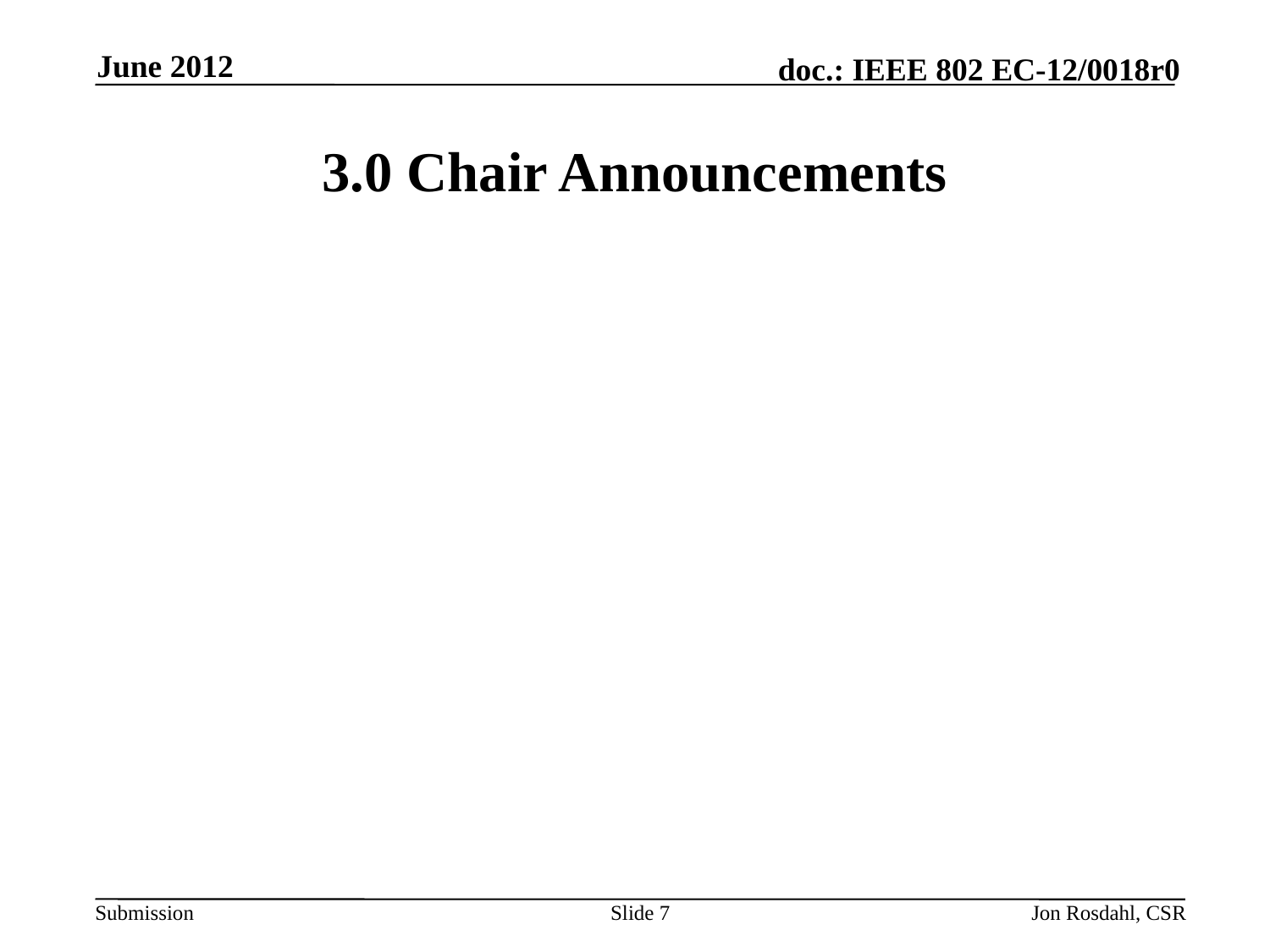

June 2012
# 3.0 Chair Announcements

Slide 7
Jon Rosdahl, CSR